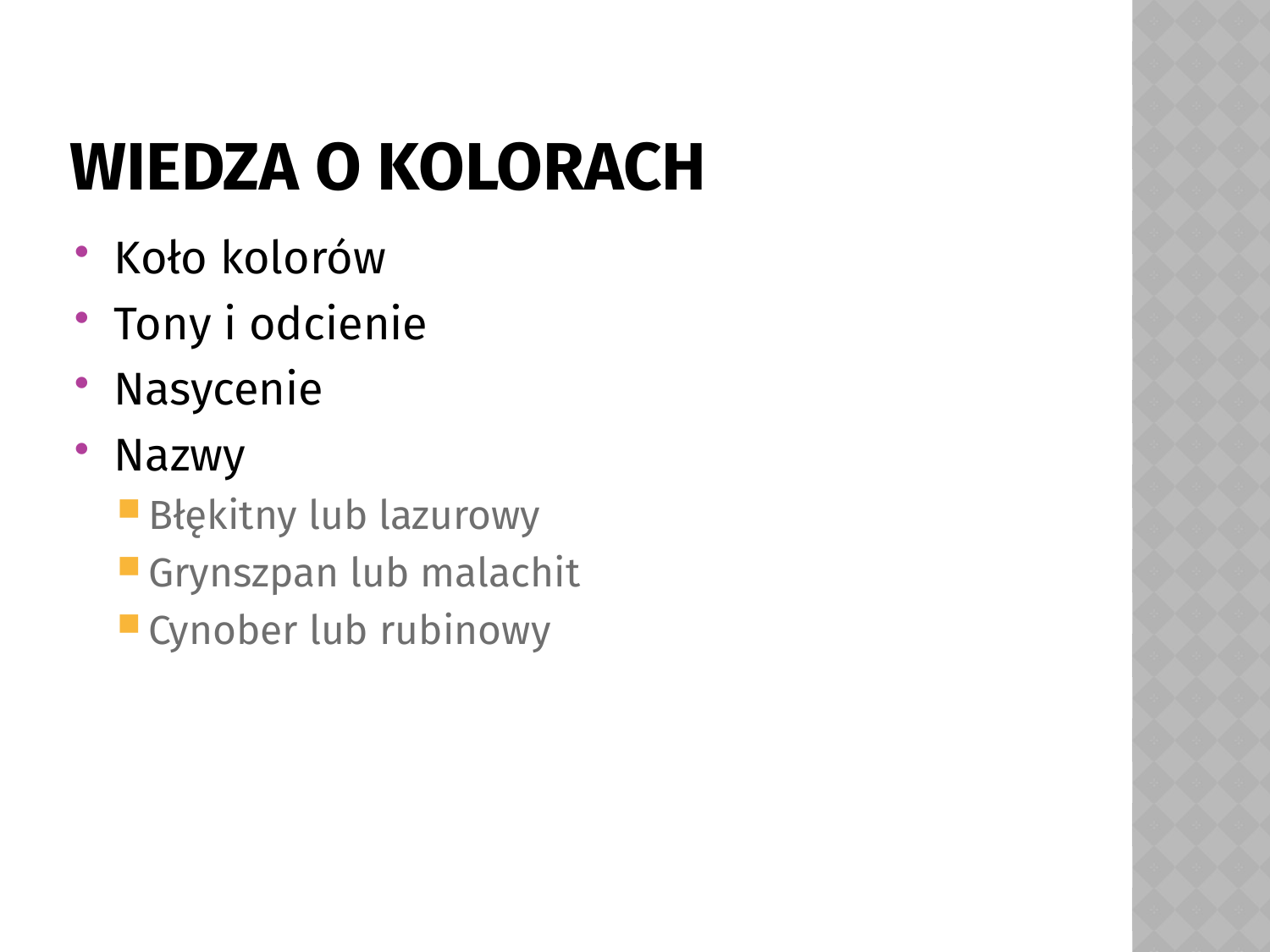

# Wiedza o kolorach
Koło kolorów
Tony i odcienie
Nasycenie
Nazwy
Błękitny lub lazurowy
Grynszpan lub malachit
Cynober lub rubinowy